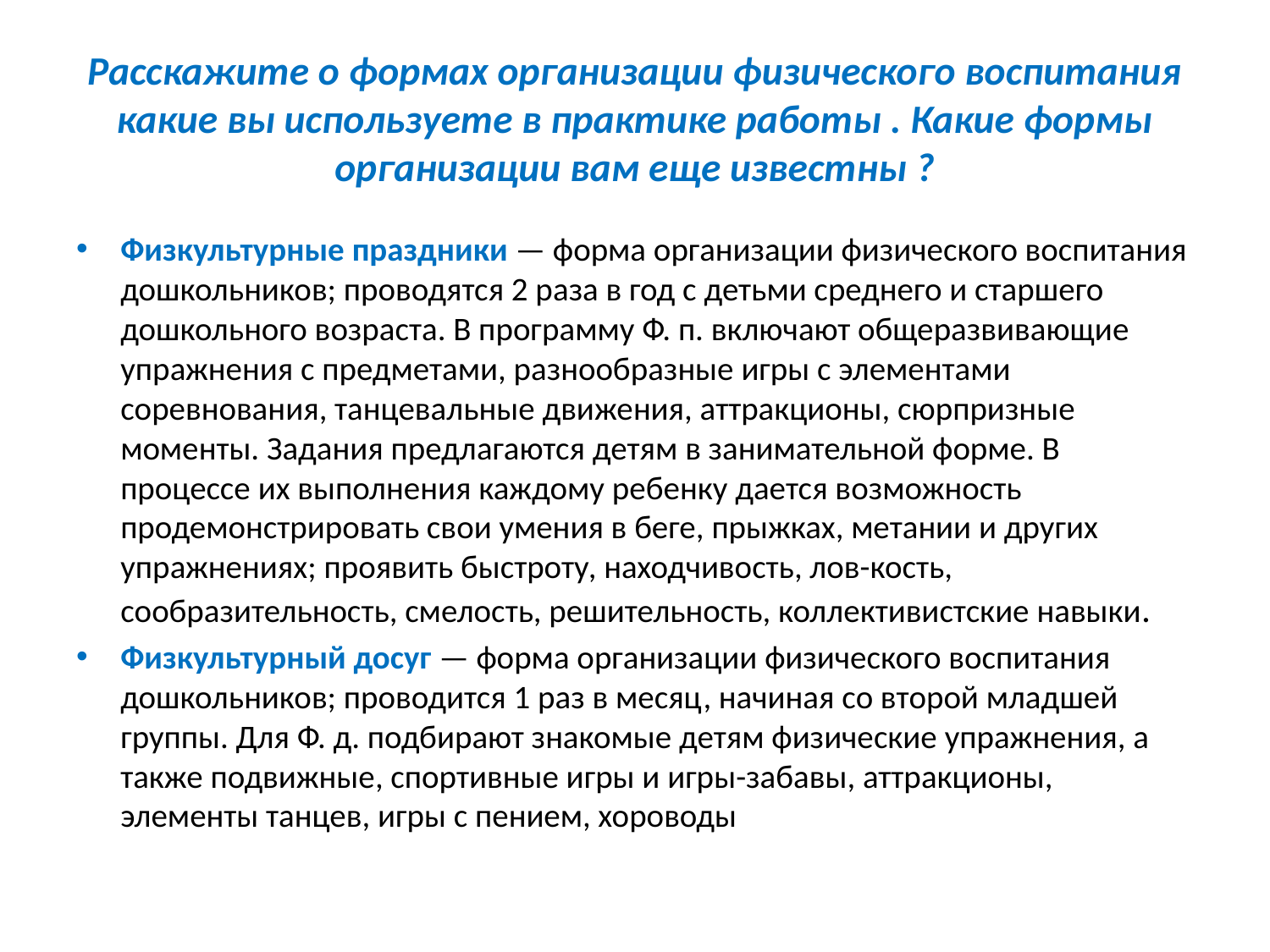

# Расскажите о формах организации физического воспитания какие вы используете в практике работы . Какие формы организации вам еще известны ?
Физкультурные праздники — форма организации физического воспитания дошкольников; проводятся 2 раза в год с детьми среднего и старшего дошкольного возраста. В программу Ф. п. включают общеразвивающие упражнения с предметами, разнообразные игры с элементами соревнования, танцевальные движения, аттракционы, сюрпризные моменты. Задания предлагаются детям в занимательной форме. В процессе их выполнения каждому ребенку дается возможность продемонстрировать свои умения в беге, прыжках, метании и других упражнениях; проявить быстроту, находчивость, лов-кость, сообразительность, смелость, решительность, коллективистские навыки.
Физкультурный досуг — форма организации физического воспитания дошкольников; проводится 1 раз в месяц, начиная со второй младшей группы. Для Ф. д. подбирают знакомые детям физические упражнения, а также подвижные, спортивные игры и игры-забавы, аттракционы, элементы танцев, игры с пением, хороводы